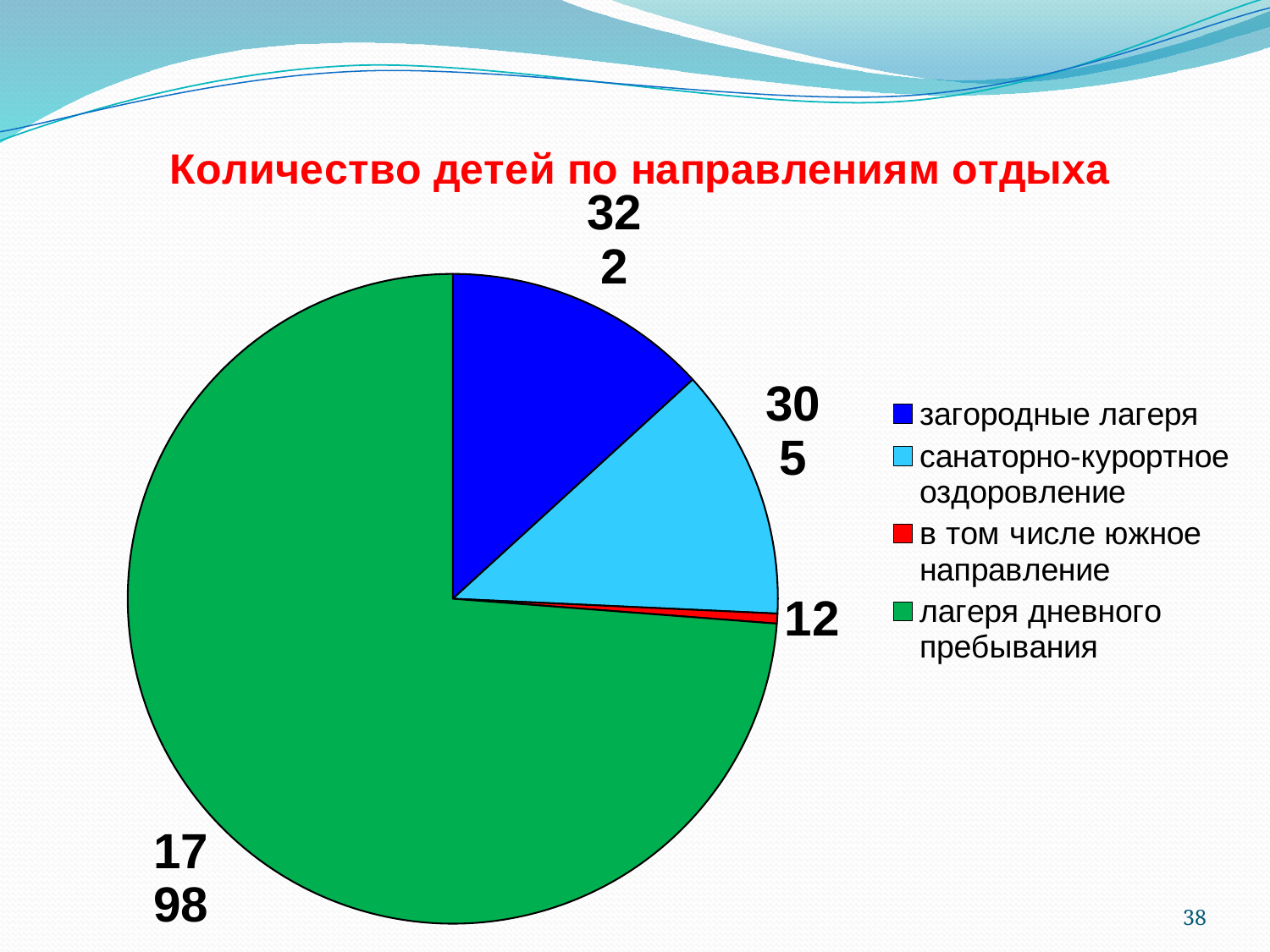

### Chart: Количество детей по направлениям отдыха

| Category | Количество детей |
|---|---|
| загородные лагеря | 322.0 |
| санаторно-курортное оздоровление | 305.0 |
| в том числе южное направление | 12.0 |
| лагеря дневного пребывания | 1798.0 |
38